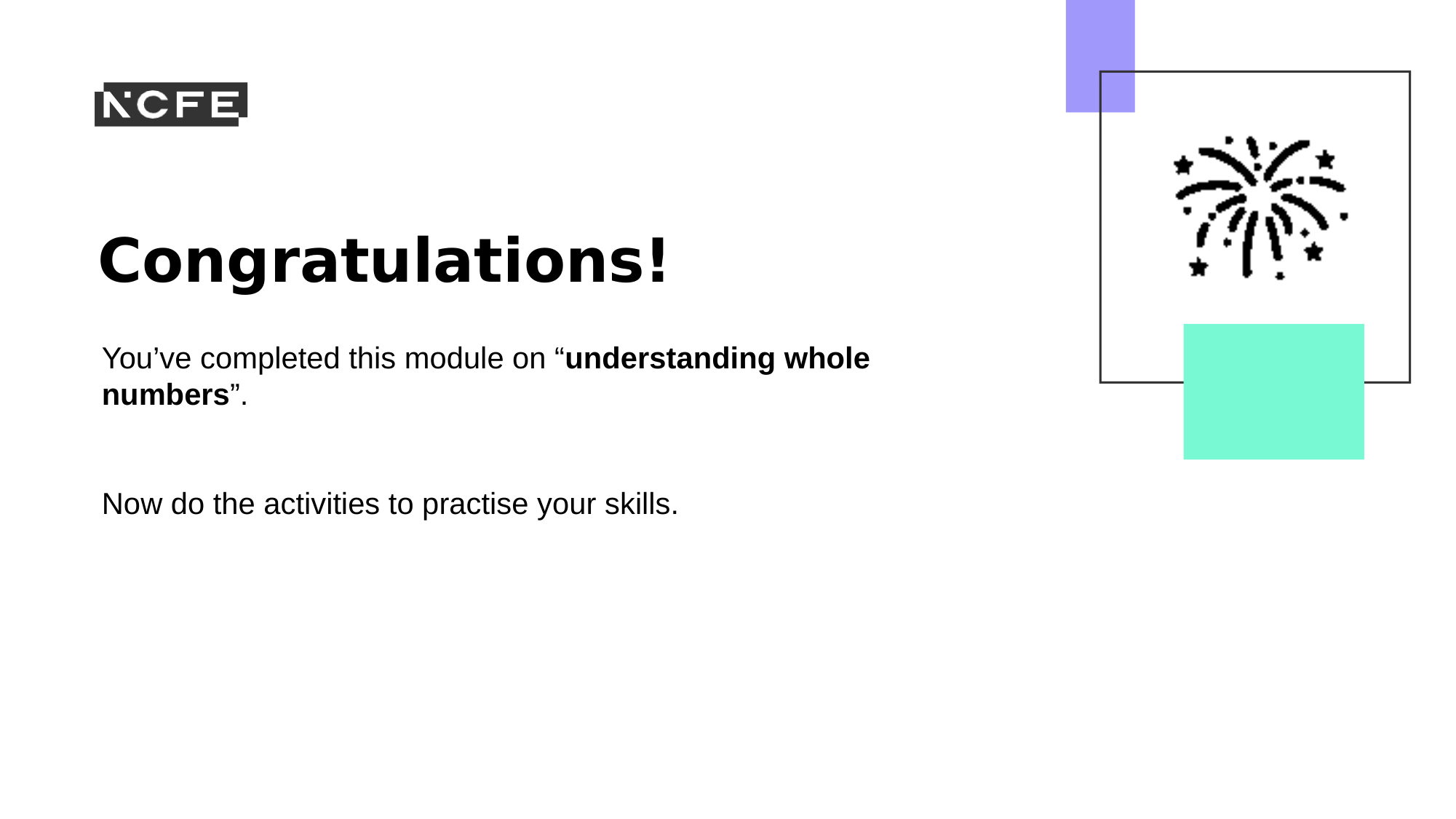

You’ve completed this module on “understanding whole numbers”.
Now do the activities to practise your skills.